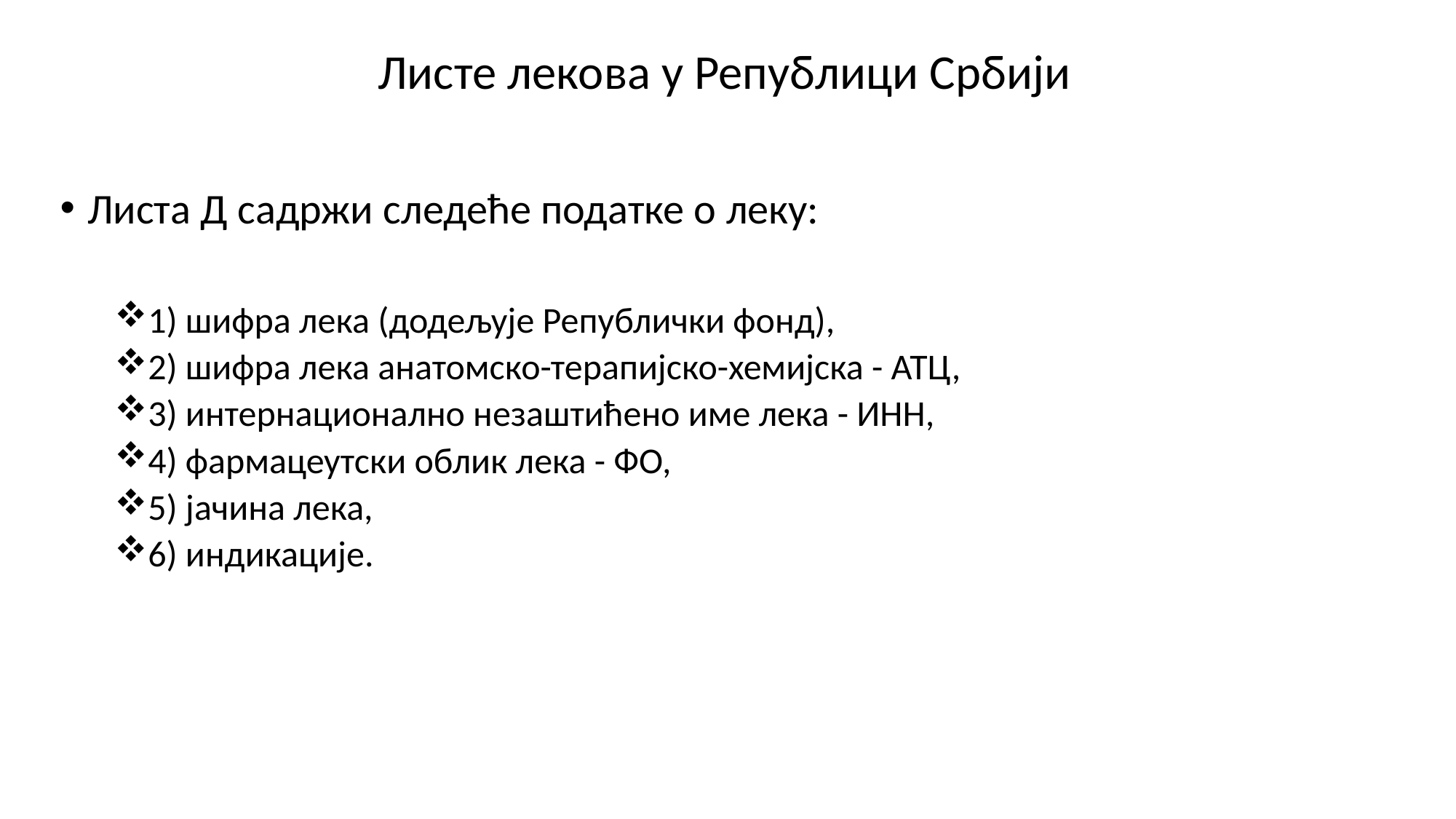

# Листе лекова у Републици Србији
Листа Д садржи следеће податке о леку:

1) шифра лека (додељује Републички фонд),
2) шифра лека анатомско-терапијско-хемијска - АТЦ,
3) интернационално незаштићено име лека - ИНН,
4) фармацеутски облик лека - ФО,
5) јачина лека,
6) индикације.